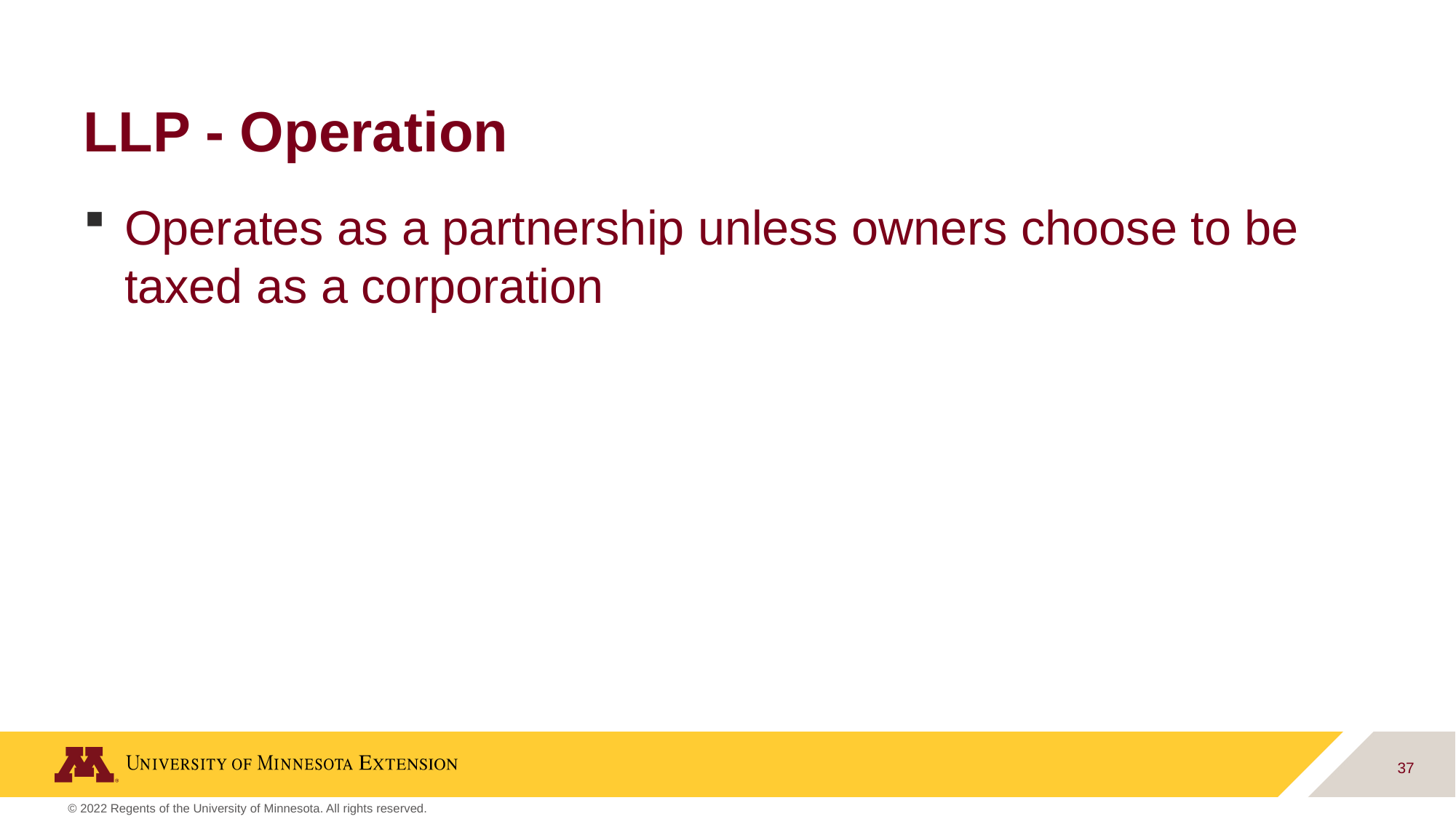

# LLP - Operation
Operates as a partnership unless owners choose to be taxed as a corporation